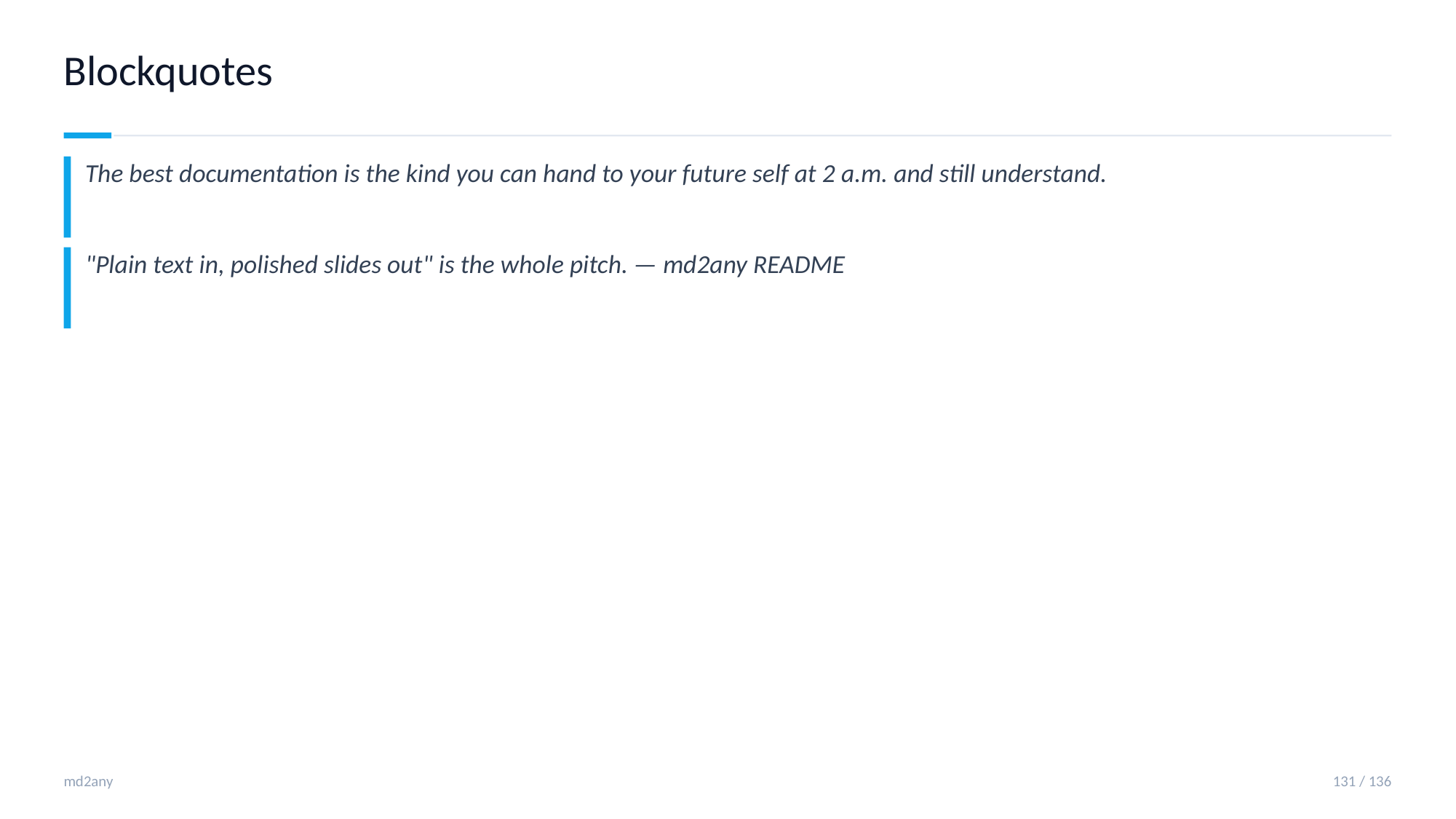

Blockquotes

The best documentation is the kind you can hand to your future self at 2 a.m. and still understand.

"Plain text in, polished slides out" is the whole pitch. — md2any README
md2any
131 / 136